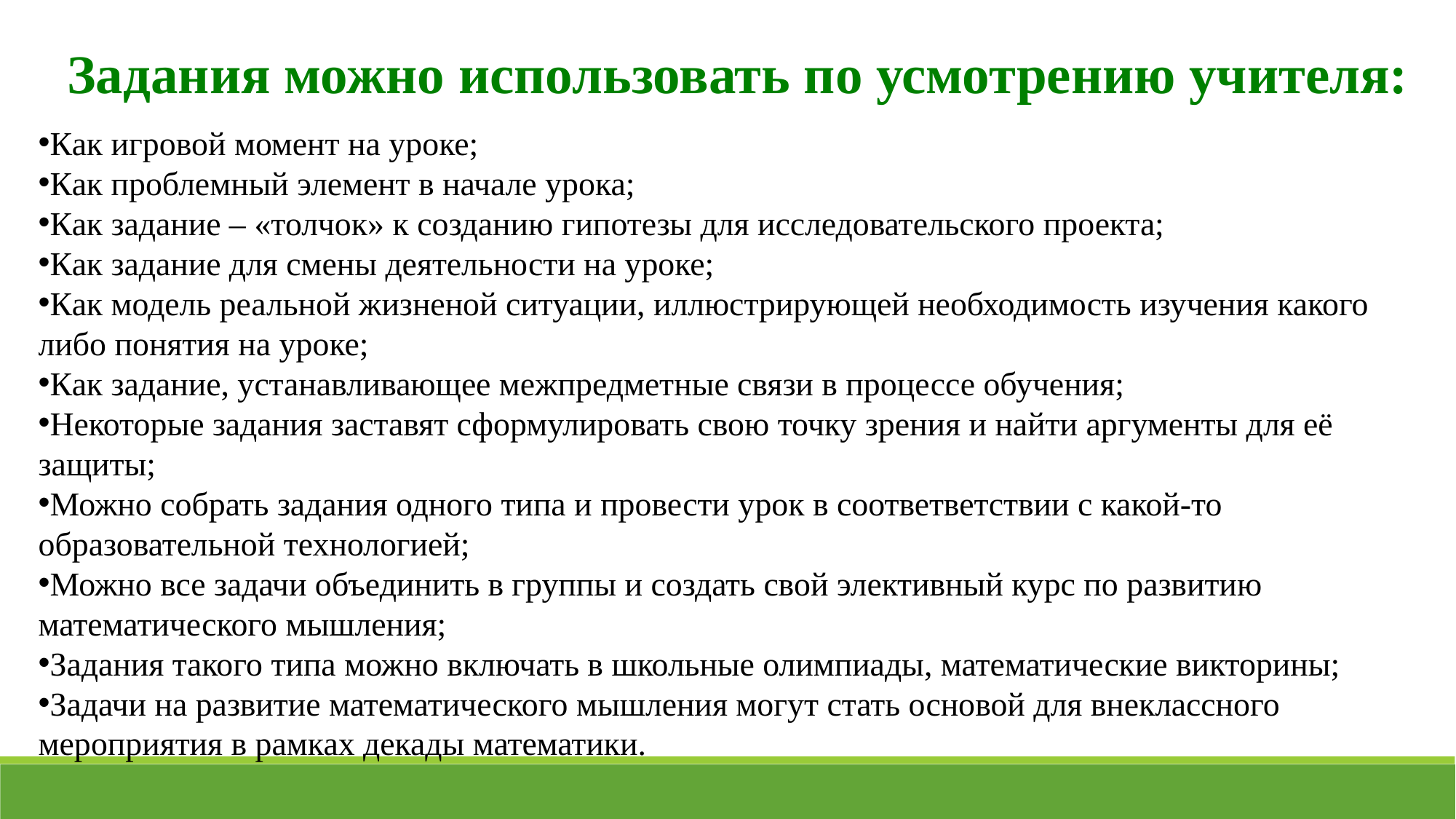

Задания можно использовать по усмотрению учителя:
Как игровой момент на уроке;
Как проблемный элемент в начале урока;
Как задание – «толчок» к созданию гипотезы для исследовательского проекта;
Как задание для смены деятельности на уроке;
Как модель реальной жизненой ситуации, иллюстрирующей необходимость изучения какого либо понятия на уроке;
Как задание, устанавливающее межпредметные связи в процессе обучения;
Некоторые задания заставят сформулировать свою точку зрения и найти аргументы для её защиты;
Можно собрать задания одного типа и провести урок в соответветствии с какой-то образовательной технологией;
Можно все задачи объединить в группы и создать свой элективный курс по развитию математического мышления;
Задания такого типа можно включать в школьные олимпиады, математические викторины;
Задачи на развитие математического мышления могут стать основой для внеклассного мероприятия в рамках декады математики.